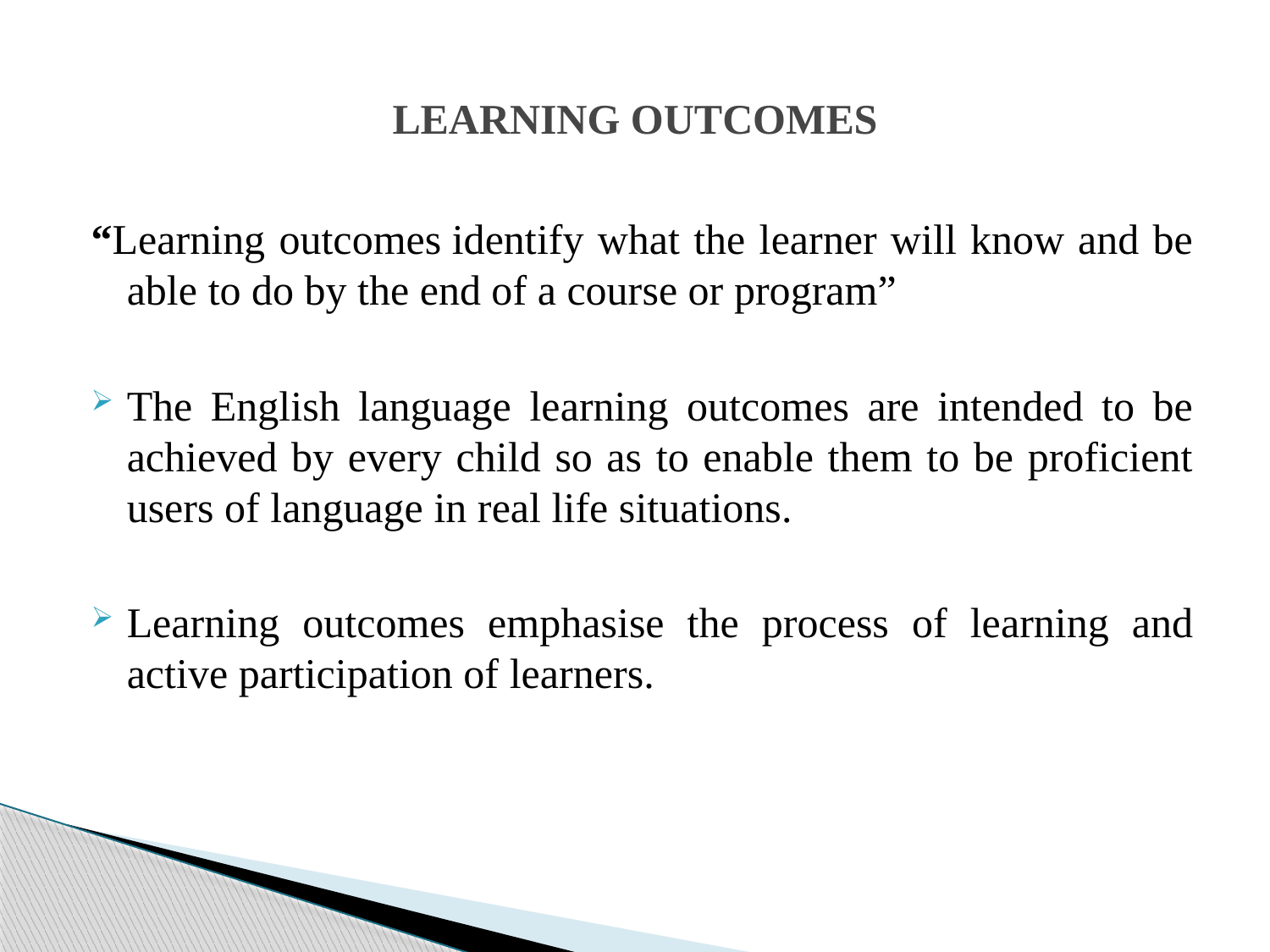

# LEARNING OUTCOMES
“Learning outcomes identify what the learner will know and be able to do by the end of a course or program”

The English language learning outcomes are intended to be achieved by every child so as to enable them to be proficient users of language in real life situations.

Learning outcomes emphasise the process of learning and active participation of learners.